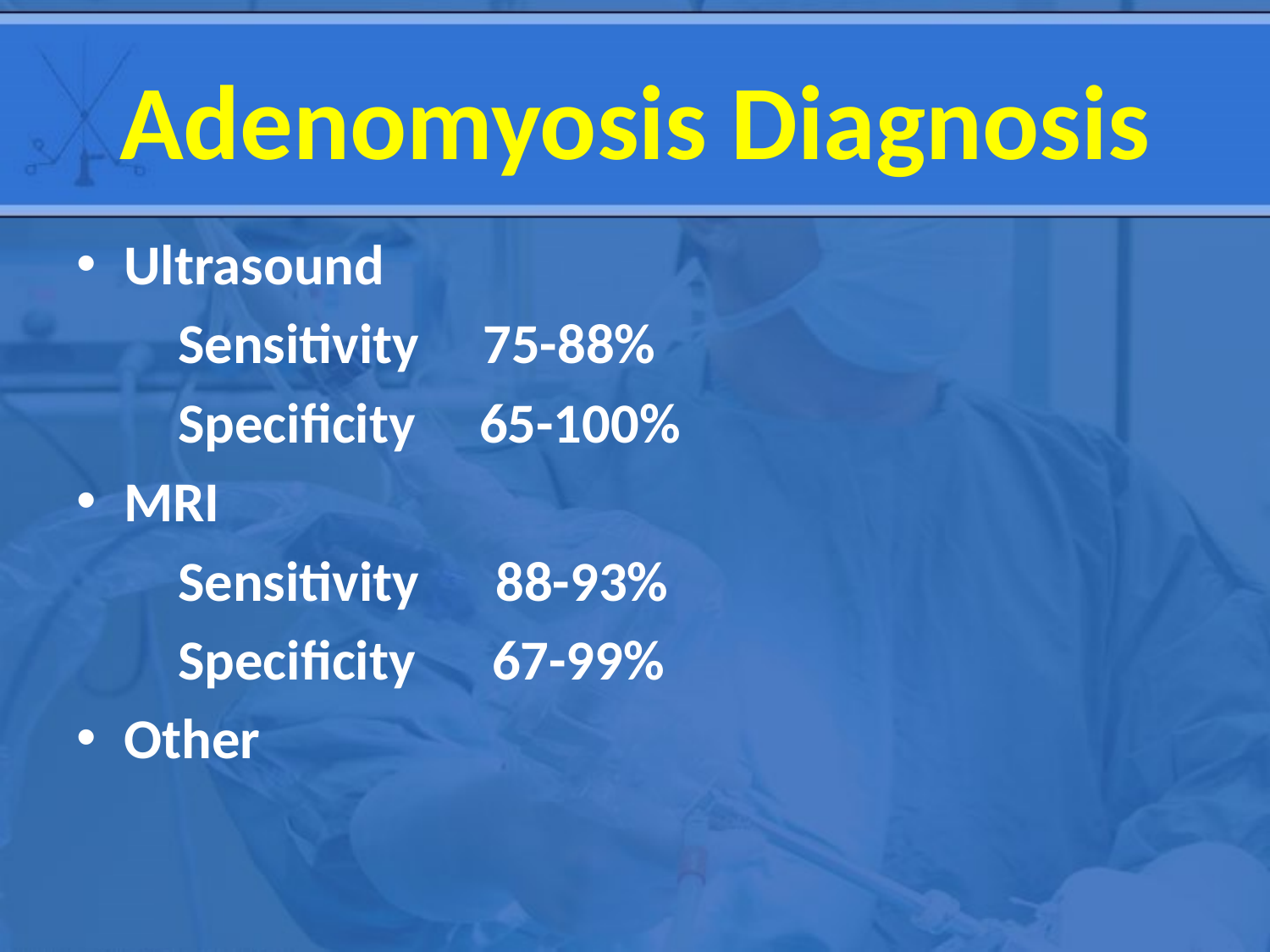

# Adenomyosis Diagnosis
Ultrasound
        Sensitivity     75-88%
        Specificity     65-100%
MRI
        Sensitivity      88-93%
        Specificity      67-99%
Other